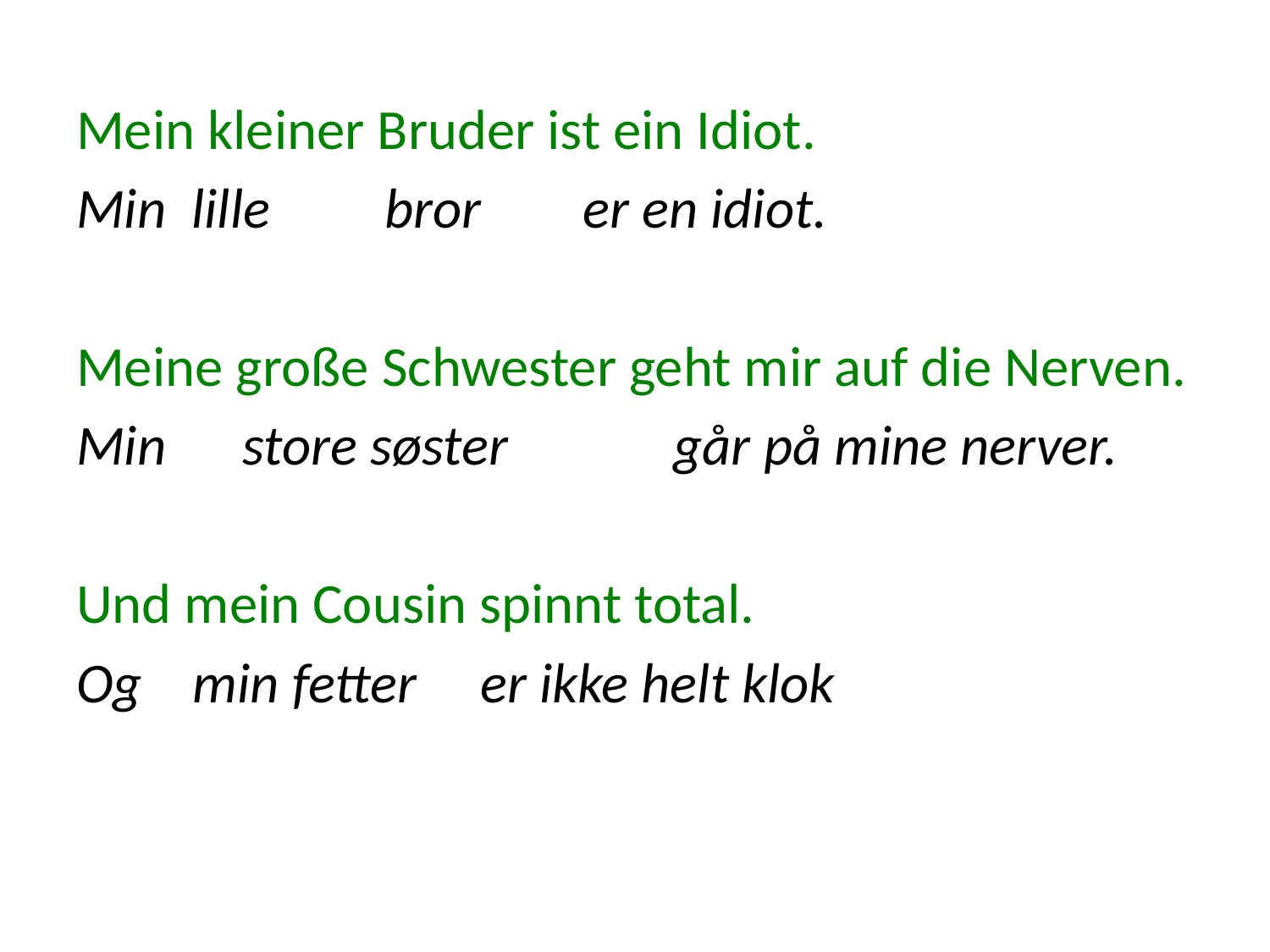

#
Mein kleiner Bruder ist ein Idiot.
Min  lille         bror        er en idiot.

Meine große Schwester geht mir auf die Nerven.
Min      store søster             går på mine nerver.

Und mein Cousin spinnt total.
Og    min fetter     er ikke helt klok